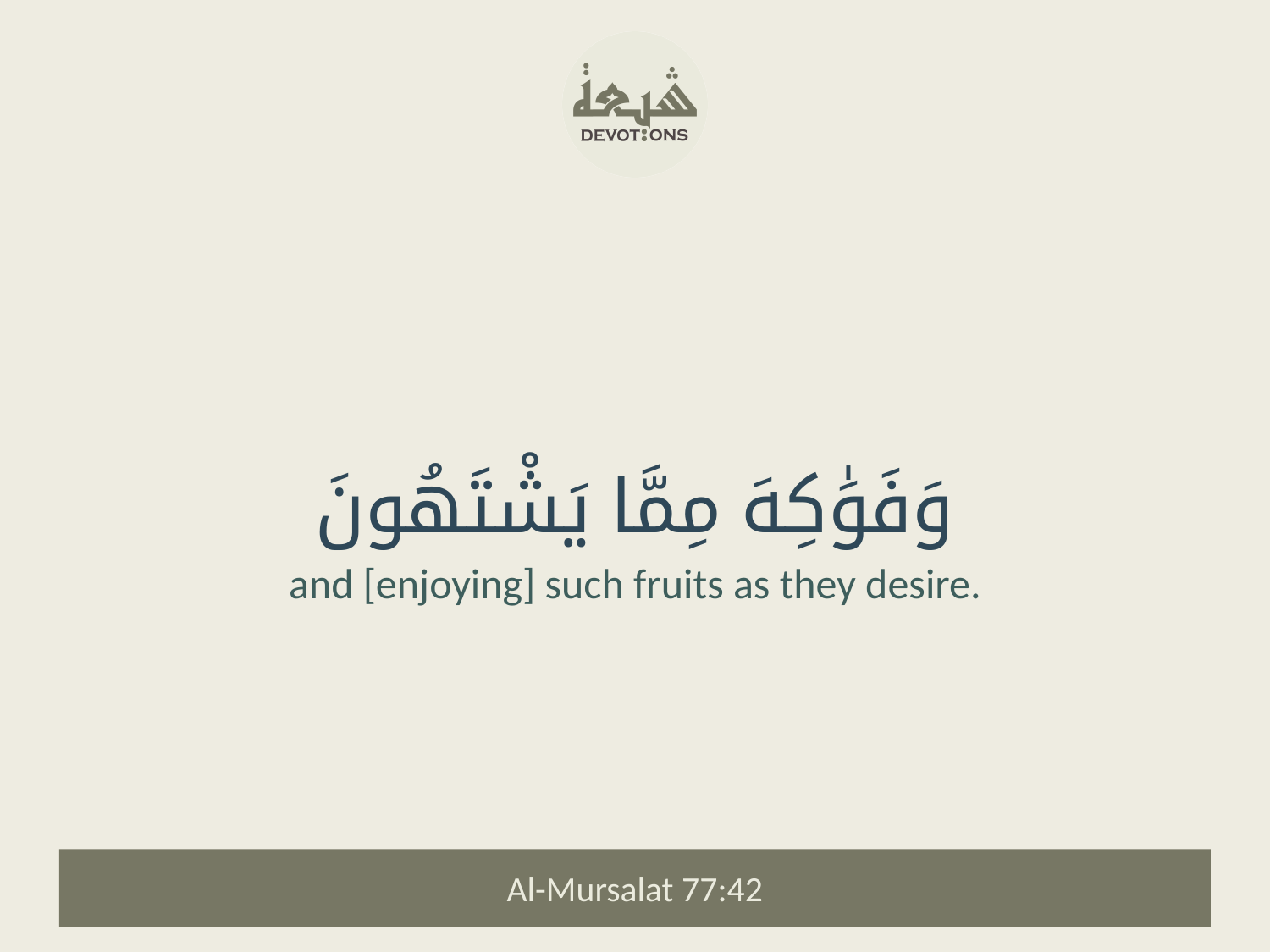

وَفَوَٰكِهَ مِمَّا يَشْتَهُونَ
and [enjoying] such fruits as they desire.
Al-Mursalat 77:42